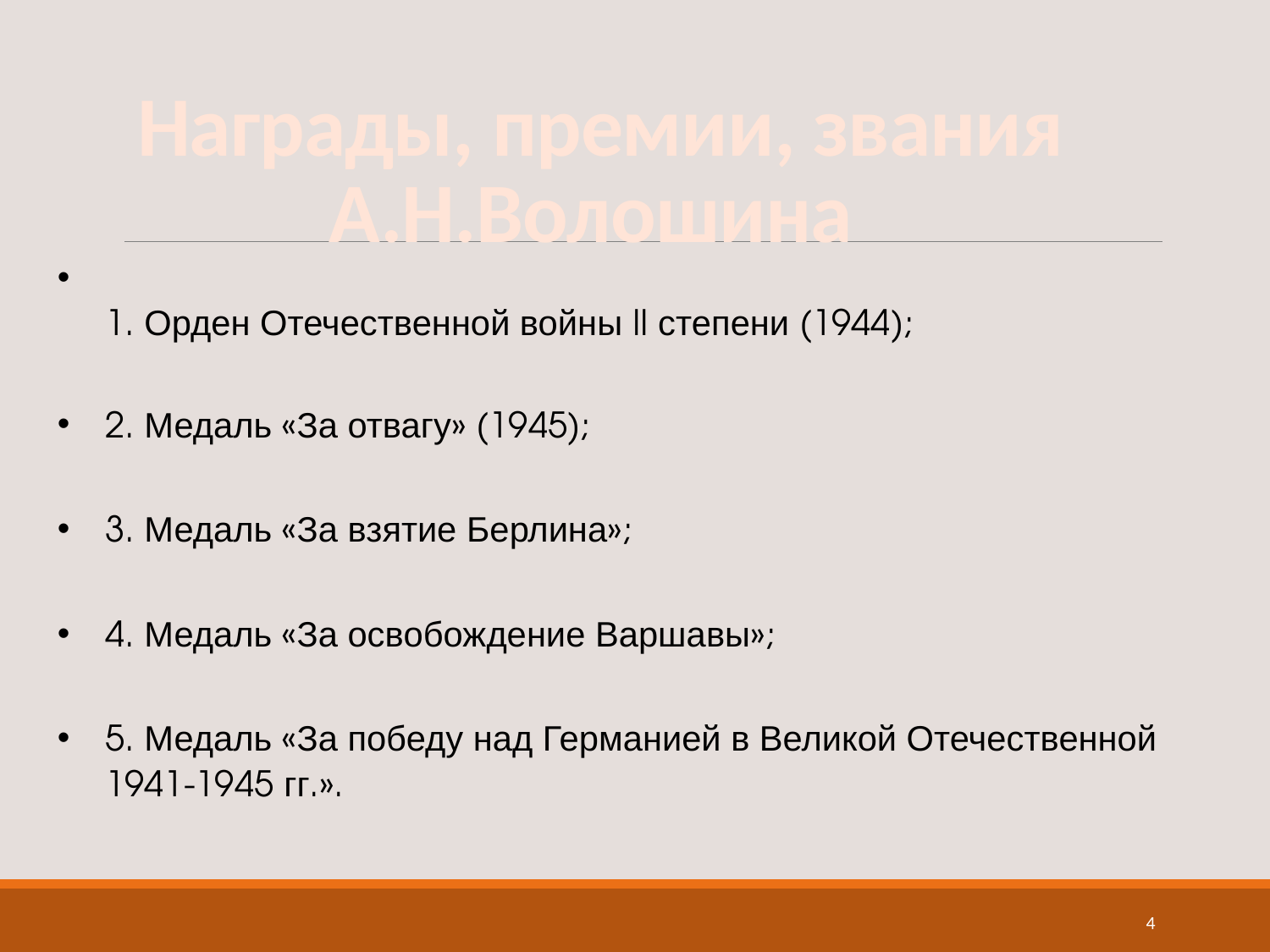

Награды, премии, звания А.Н.Волошина
1. Орден Отечественной войны II степени (1944);
2. Медаль «За отвагу» (1945);
3. Медаль «За взятие Берлина»;
4. Медаль «За освобождение Варшавы»;
5. Медаль «За победу над Германией в Великой Отечественной 1941-1945 гг.».
4